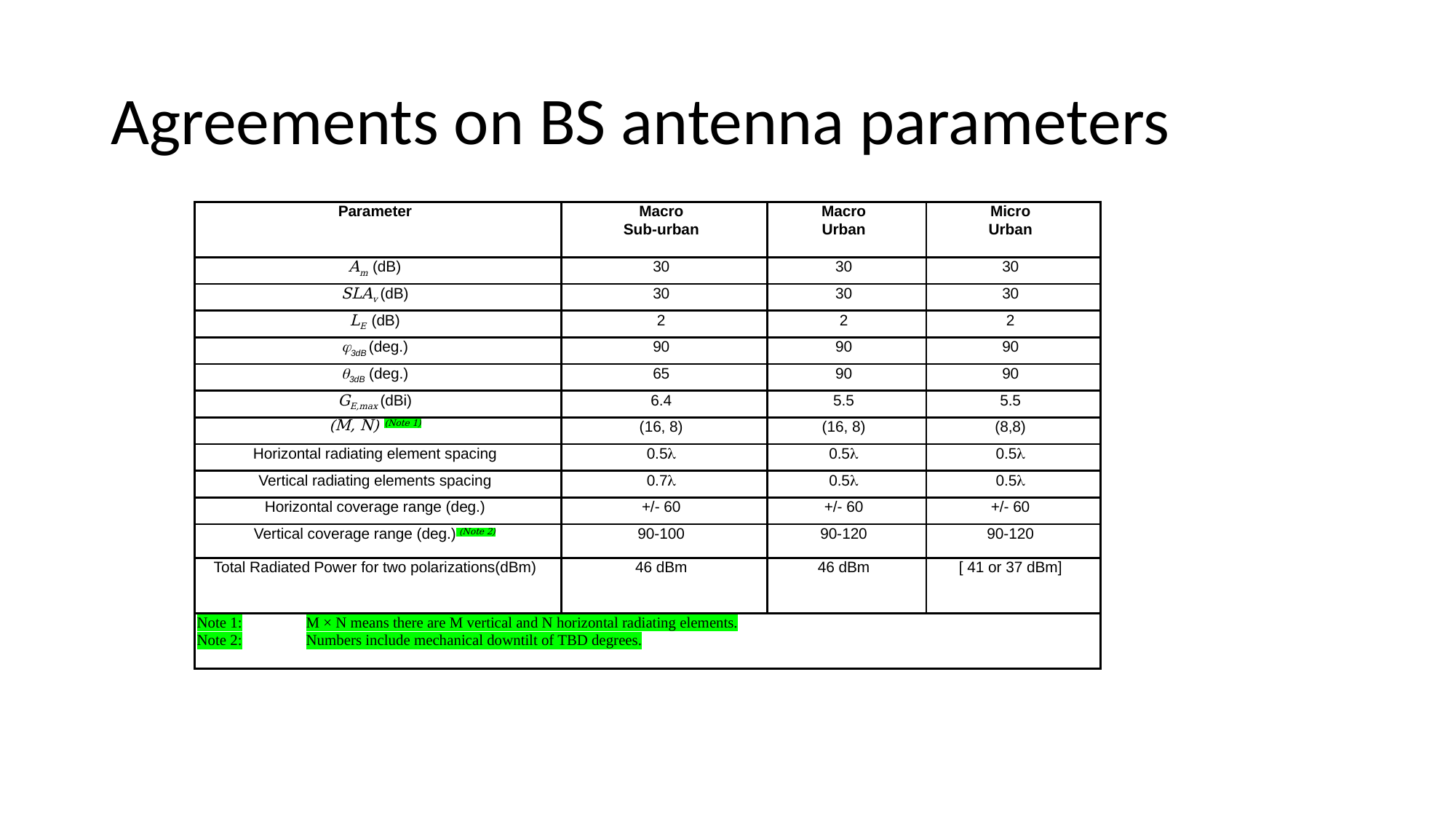

# Agreements on BS antenna parameters

| Parameter | Macro Sub-urban | Macro Urban | Micro Urban |
| --- | --- | --- | --- |
| Am (dB) | 30 | 30 | 30 |
| SLAv (dB) | 30 | 30 | 30 |
| LE (dB) | 2 | 2 | 2 |
| ϕ3dB (deg.) | 90 | 90 | 90 |
| θ3dB (deg.) | 65 | 90 | 90 |
| GE,max (dBi) | 6.4 | 5.5 | 5.5 |
| (M, N) (Note 1) | (16, 8) | (16, 8) | (8,8) |
| Horizontal radiating element spacing | 0.5λ | 0.5λ | 0.5λ |
| Vertical radiating elements spacing | 0.7λ | 0.5λ | 0.5λ |
| Horizontal coverage range (deg.) | +/- 60 | +/- 60 | +/- 60 |
| Vertical coverage range (deg.) (Note 2) | 90-100 | 90-120 | 90-120 |
| Total Radiated Power for two polarizations(dBm) | 46 dBm | 46 dBm | [ 41 or 37 dBm] |
| Note 1: M × N means there are M vertical and N horizontal radiating elements. Note 2: Numbers include mechanical downtilt of TBD degrees. |  |  |  |